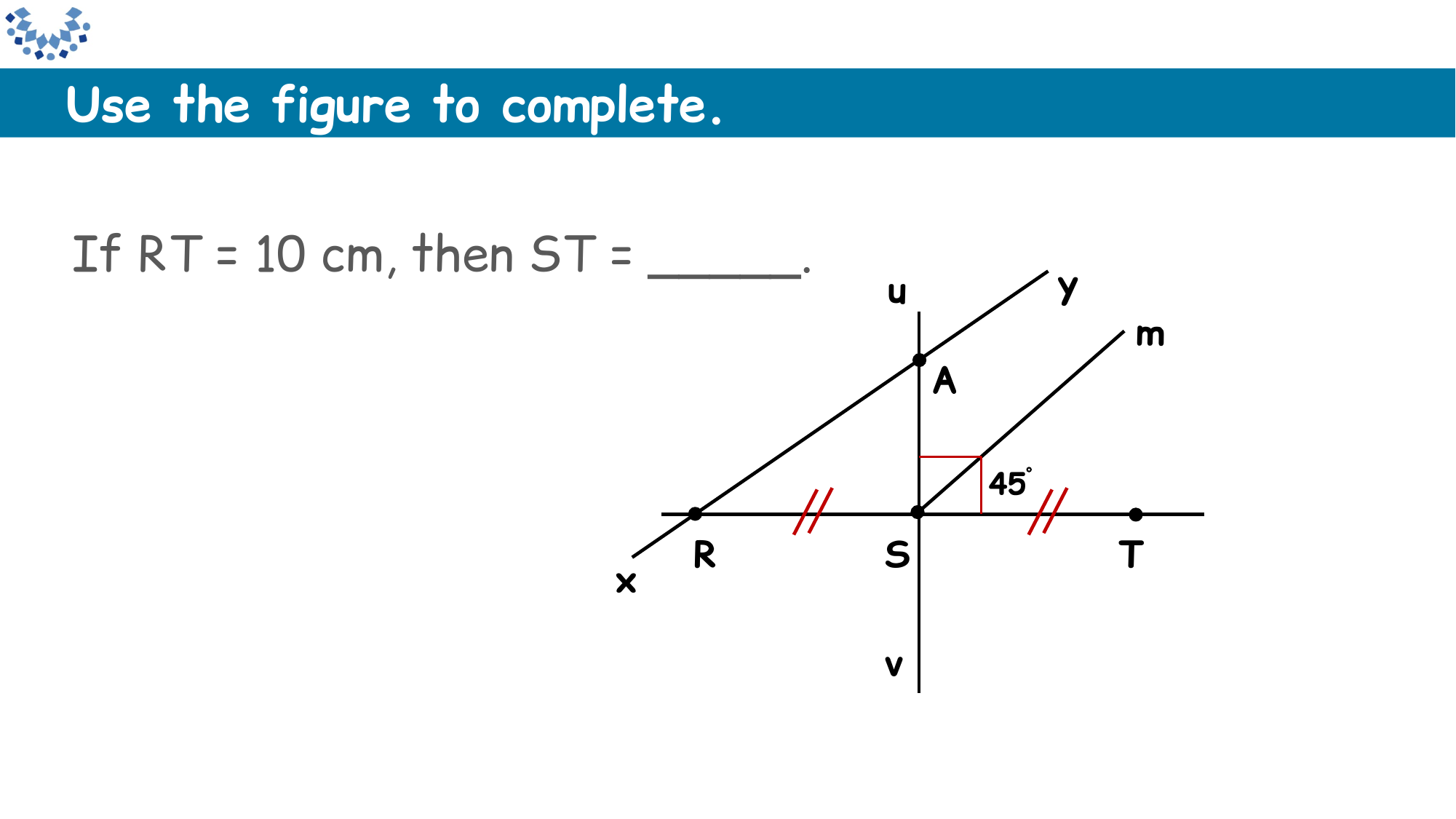

Use the figure to complete.
If RT = 10 cm, then ST = _____.
y
m

45°

S
T
R
x
v
u
A